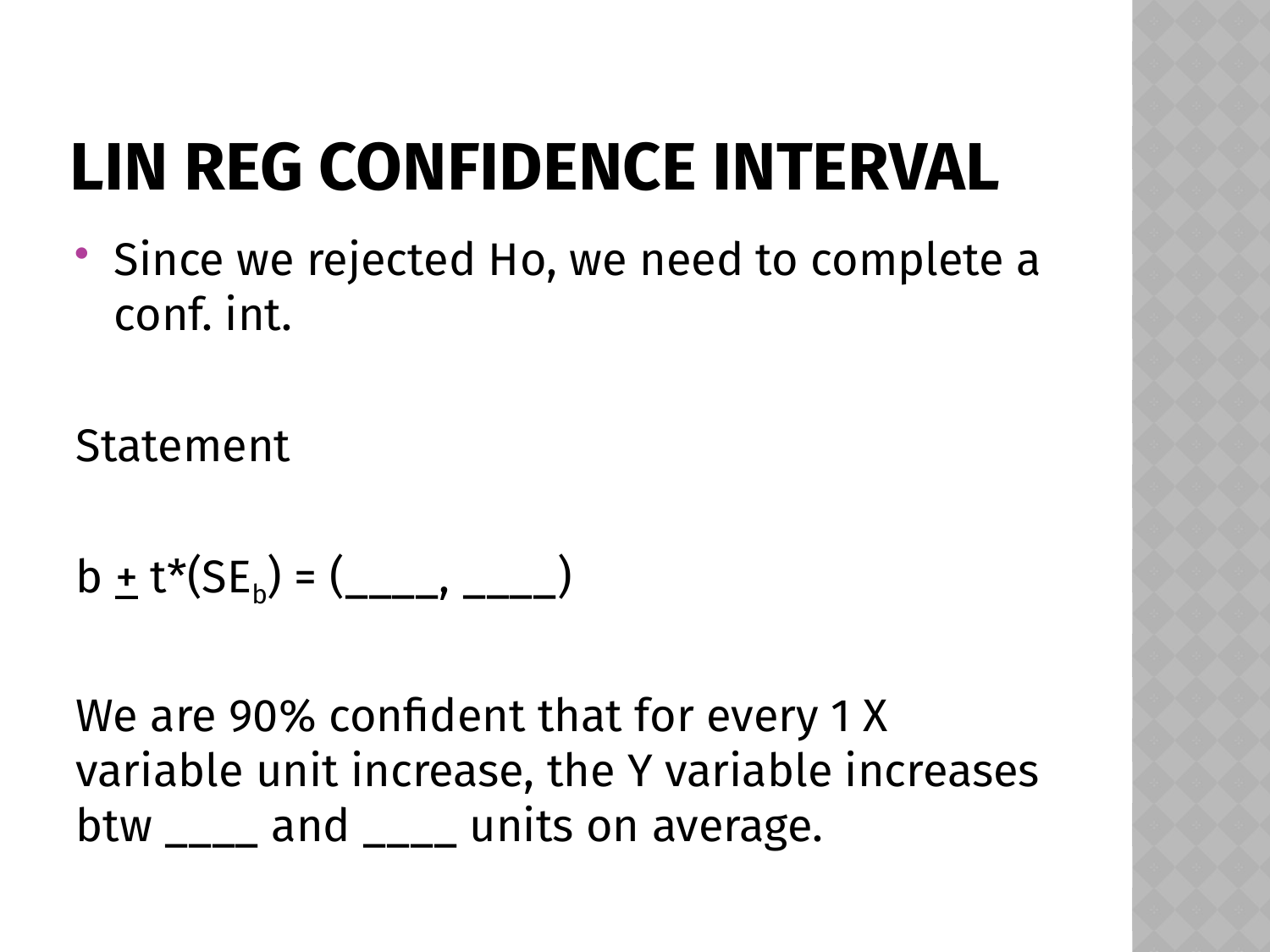

# Lin Reg Confidence interval
Since we rejected Ho, we need to complete a conf. int.

Statement

b + t*(SEb) = (____, ____)

We are 90% confident that for every 1 X variable unit increase, the Y variable increases btw ____ and ____ units on average.